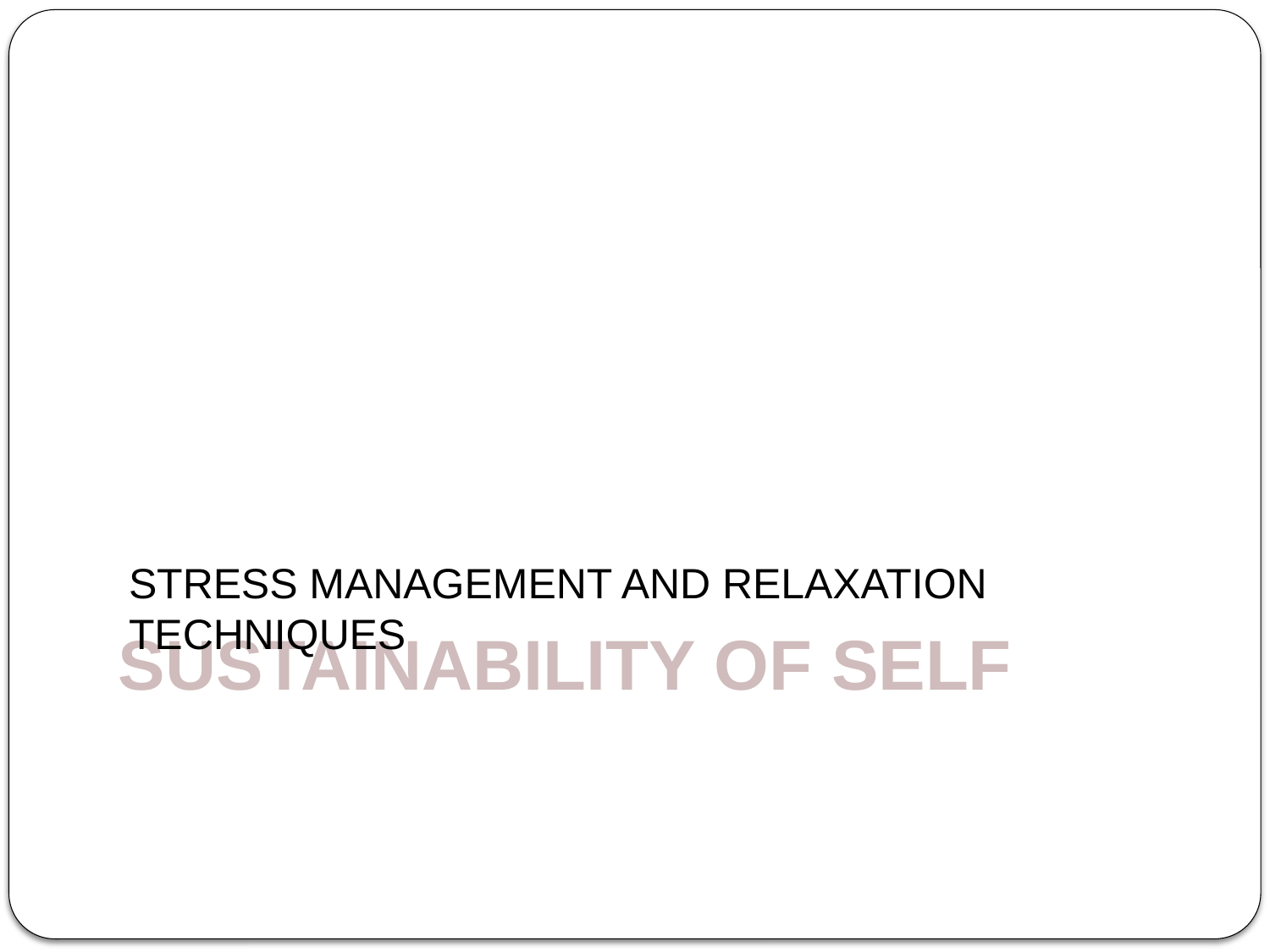

Stress Management and Relaxation Techniques
Sustainability of Self